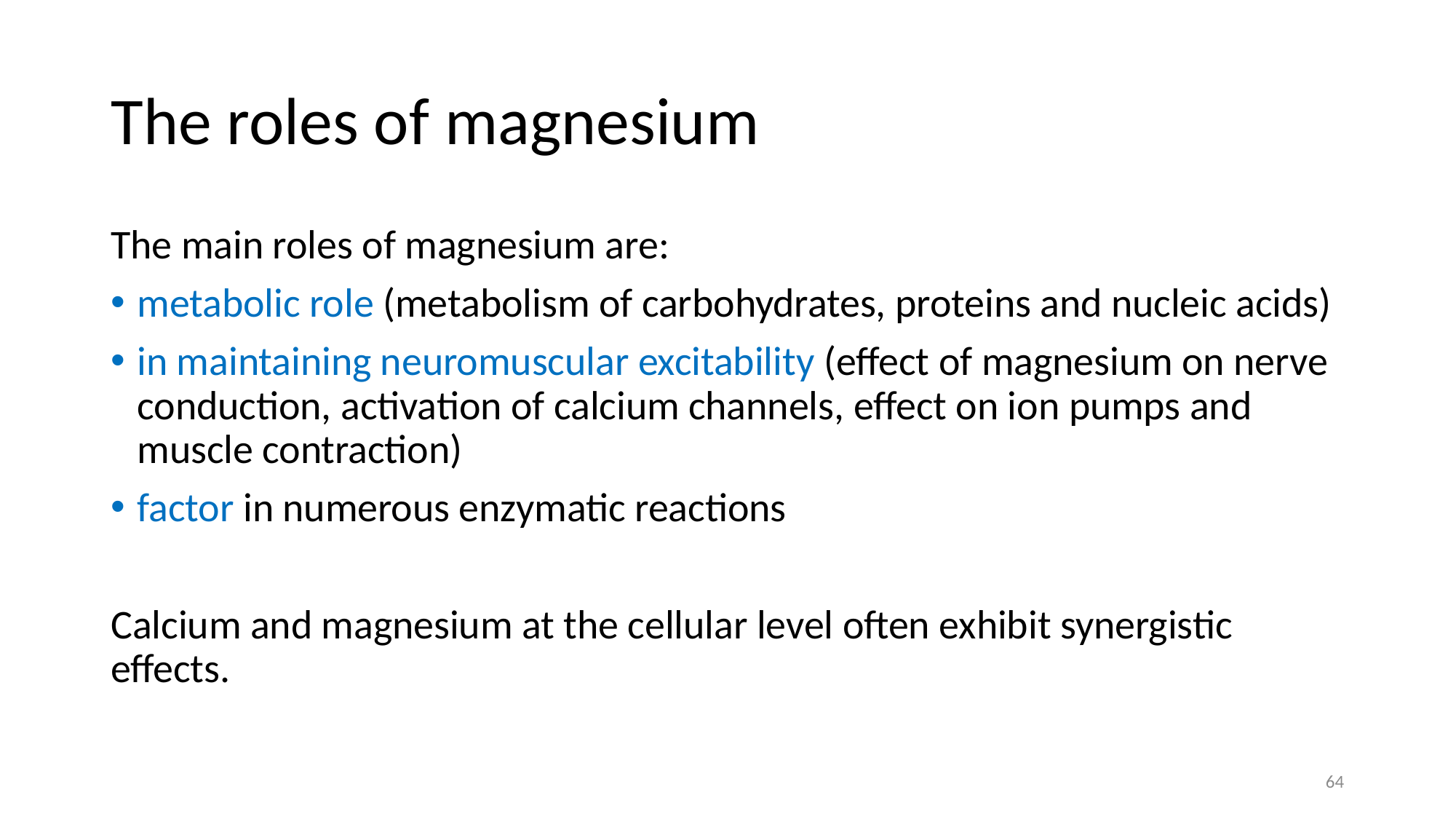

# The roles of magnesium
The main roles of magnesium are:
metabolic role (metabolism of carbohydrates, proteins and nucleic acids)
in maintaining neuromuscular excitability (effect of magnesium on nerve conduction, activation of calcium channels, effect on ion pumps and muscle contraction)
factor in numerous enzymatic reactions

Calcium and magnesium at the cellular level often exhibit synergistic effects.
64